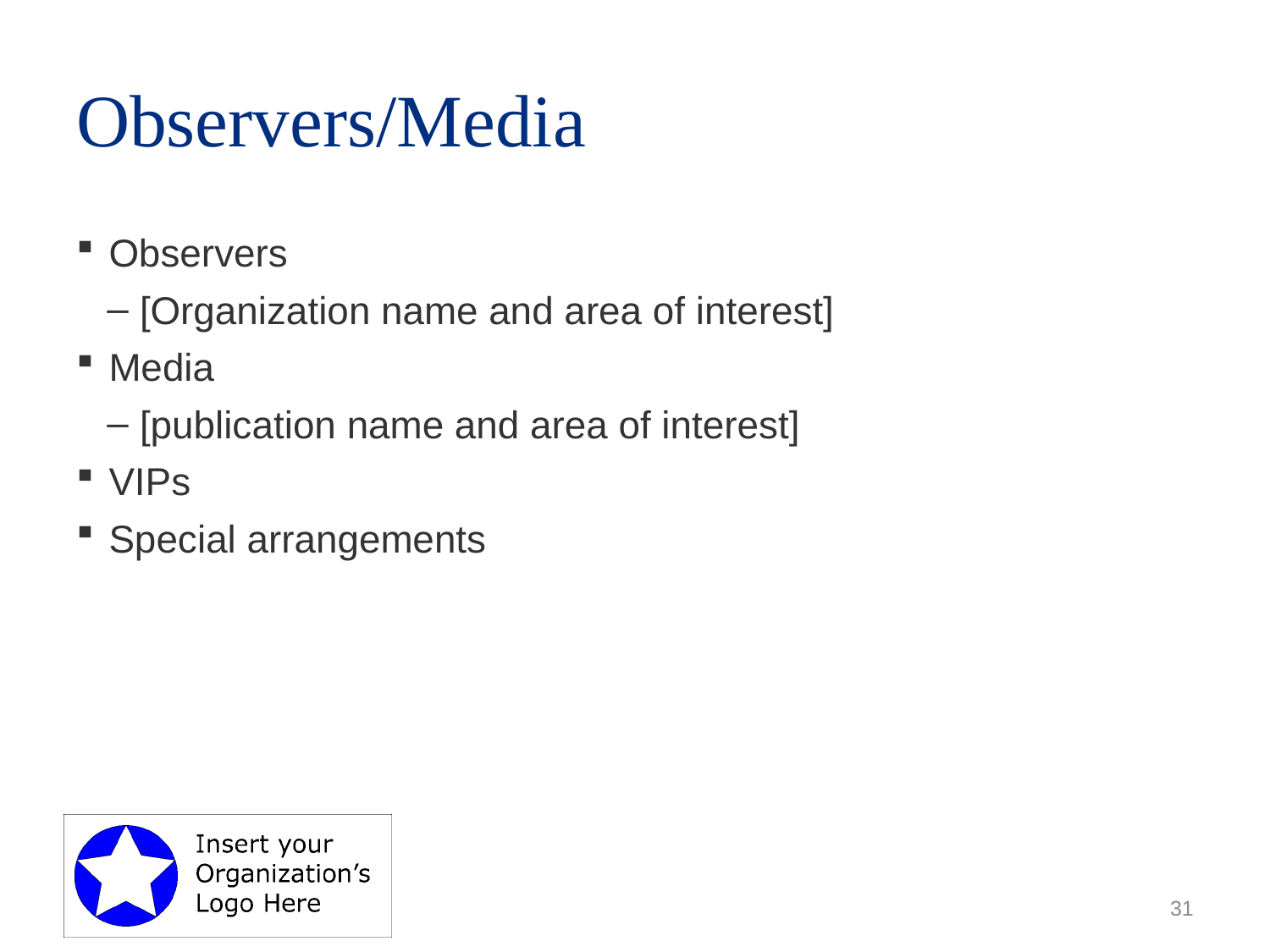

# Observers/Media
Observers
[Organization name and area of interest]
Media
[publication name and area of interest]
VIPs
Special arrangements
31